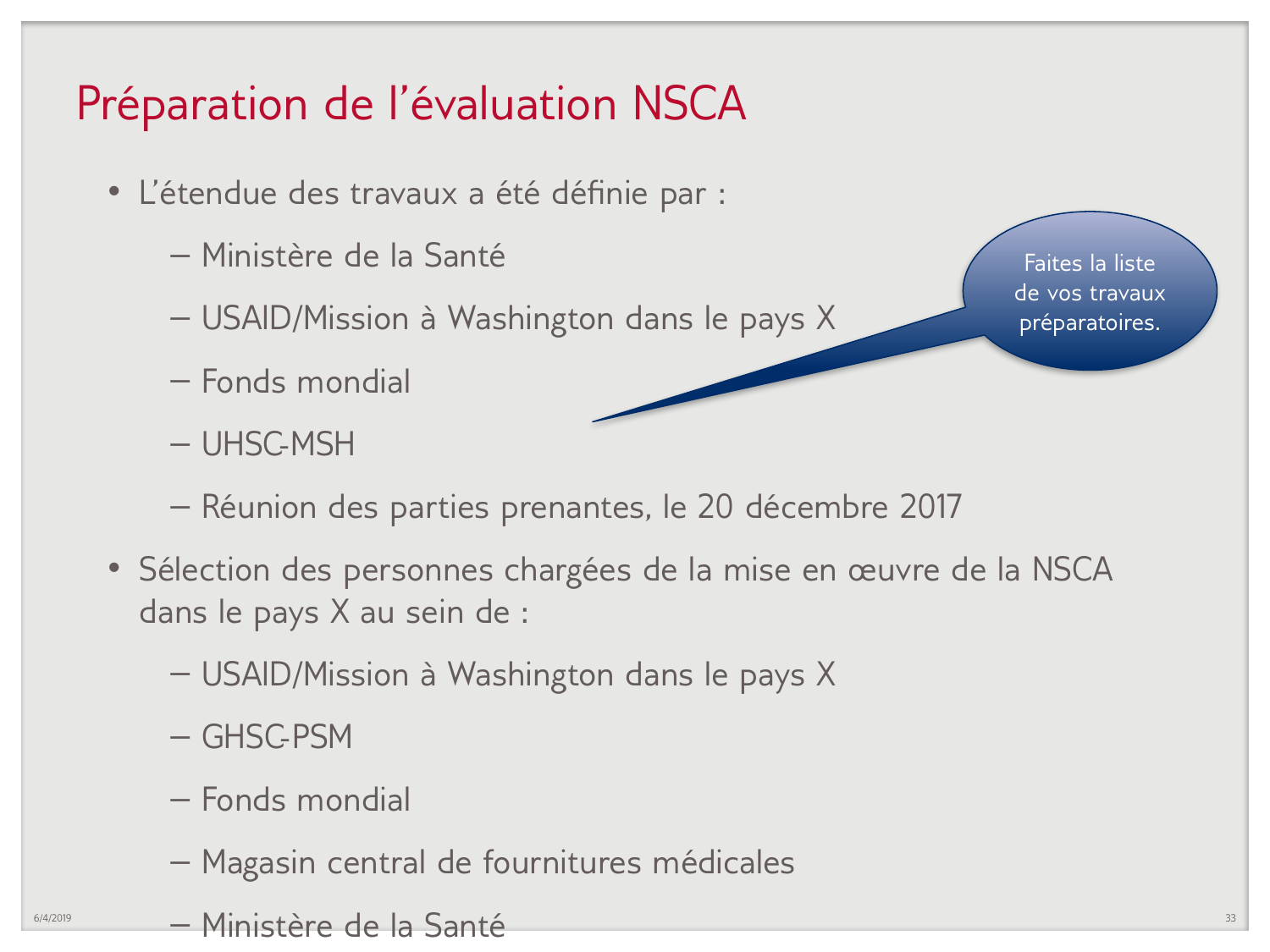

# Préparation de l’évaluation NSCA
L’étendue des travaux a été définie par :
Ministère de la Santé
USAID/Mission à Washington dans le pays X
Fonds mondial
UHSC-MSH
Réunion des parties prenantes, le 20 décembre 2017
Sélection des personnes chargées de la mise en œuvre de la NSCA dans le pays X au sein de :
USAID/Mission à Washington dans le pays X
GHSC-PSM
Fonds mondial
Magasin central de fournitures médicales
Ministère de la Santé

Faites la liste de vos travaux préparatoires.
6/4/2019
33